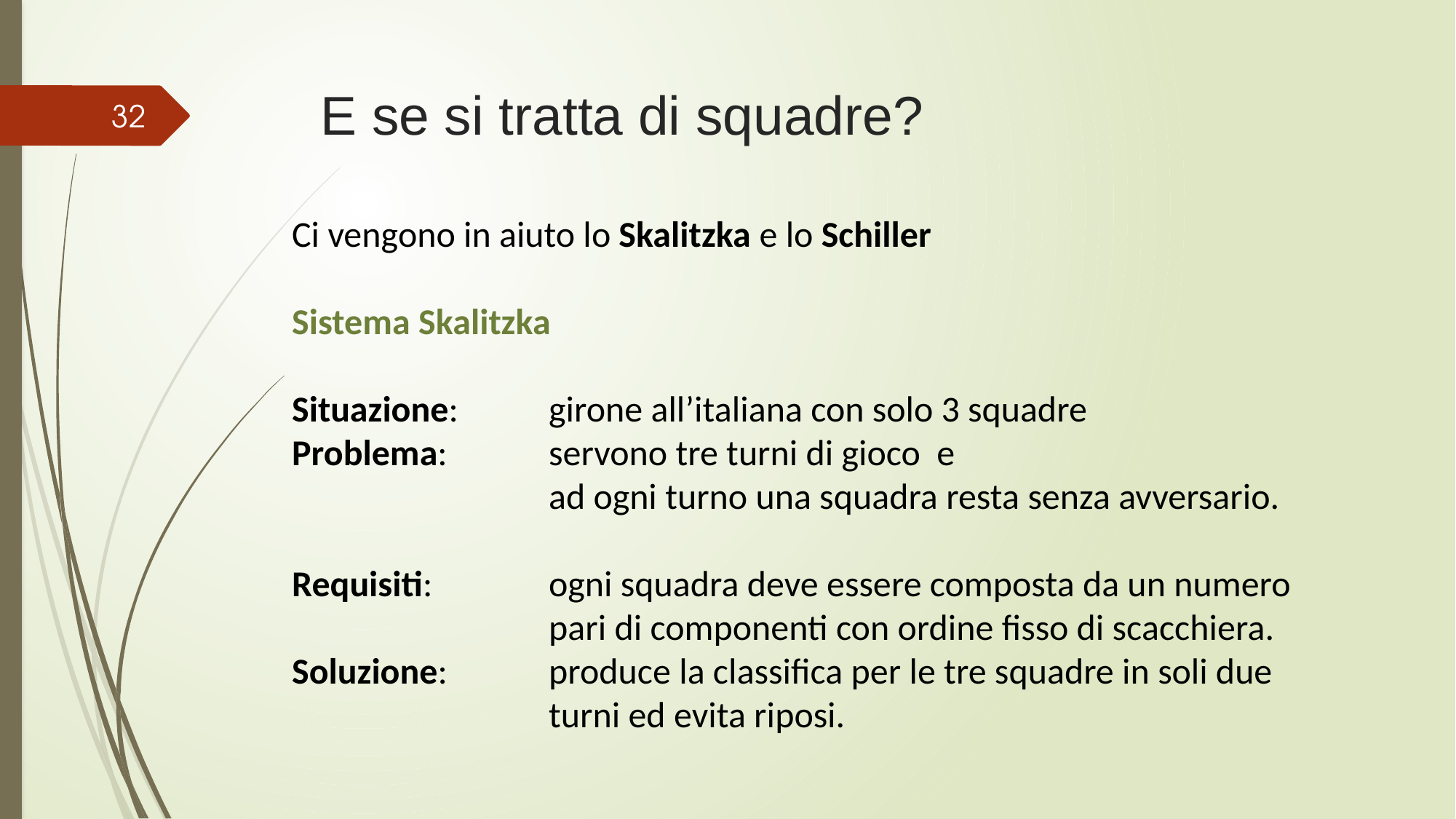

# E se si tratta di squadre?
32
Ci vengono in aiuto lo Skalitzka e lo Schiller

Sistema Skalitzka

Situazione: 	girone all’italiana con solo 3 squadre
Problema:	servono tre turni di gioco  e
	ad ogni turno una squadra resta senza avversario.

Requisiti: 	ogni squadra deve essere composta da un numero pari di componenti con ordine fisso di scacchiera.
Soluzione:	produce la classifica per le tre squadre in soli due turni ed evita riposi.